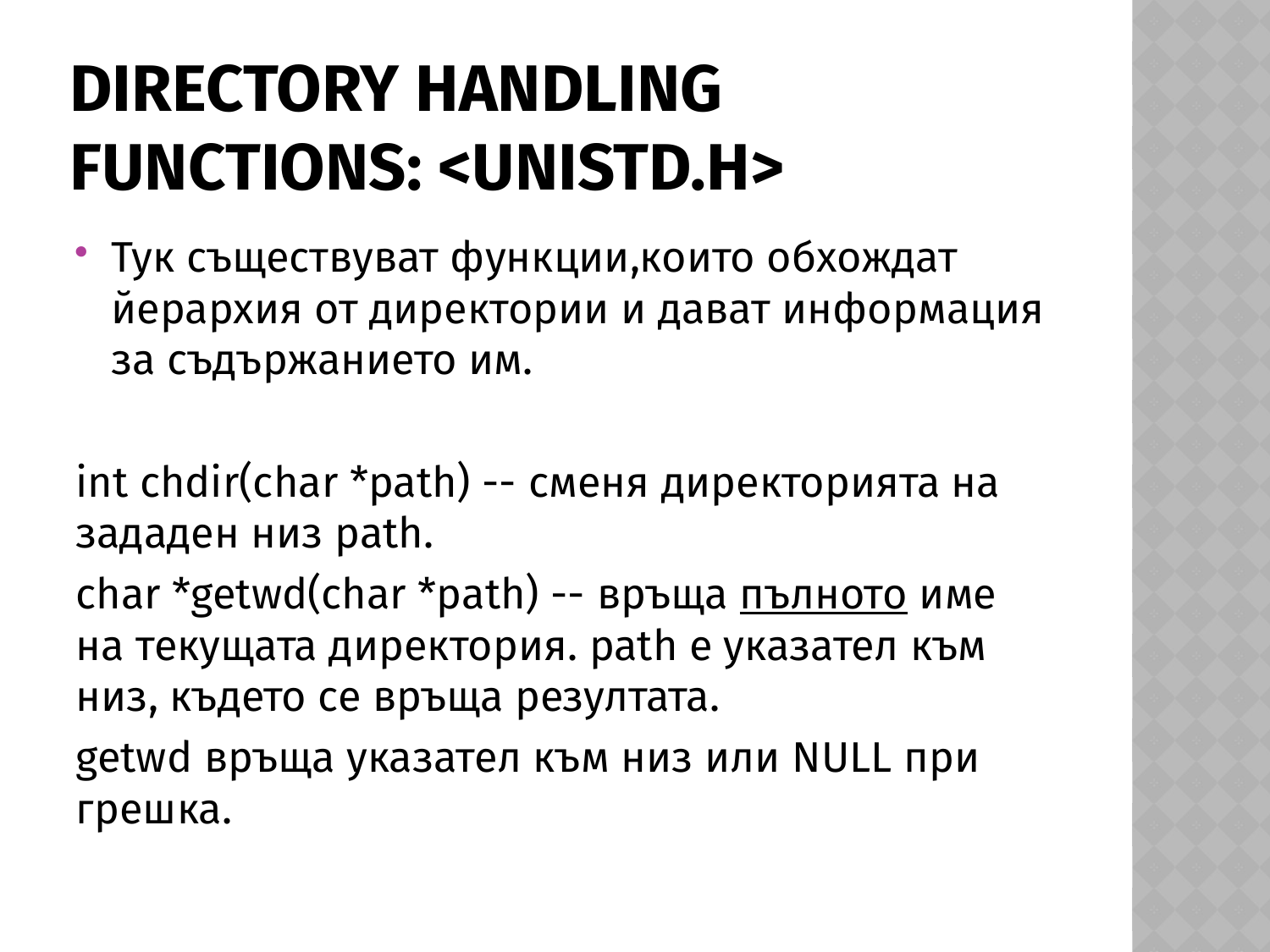

# Directory handling functions: <unistd.h>
Тук съществуват функции,които обхождат йерархия от директории и дават информация за съдържанието им.

int chdir(char *path) -- сменя директорията на зададен низ path.
char *getwd(char *path) -- връща пълното име на текущата директория. path е указател към низ, където се връща резултата.
getwd връща указател към низ или NULL при грешка.